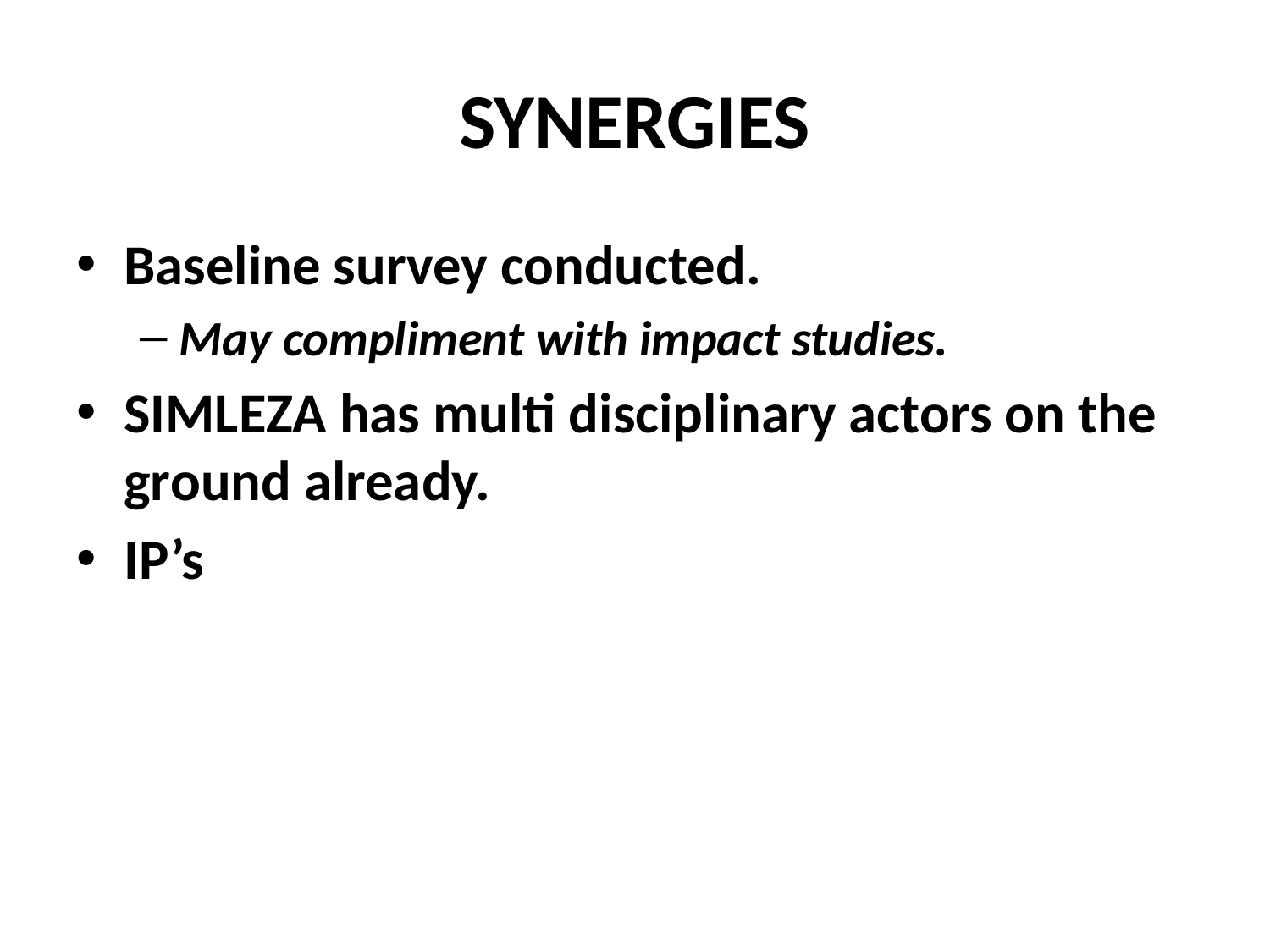

# SYNERGIES
Baseline survey conducted.
May compliment with impact studies.
SIMLEZA has multi disciplinary actors on the ground already.
IP’s